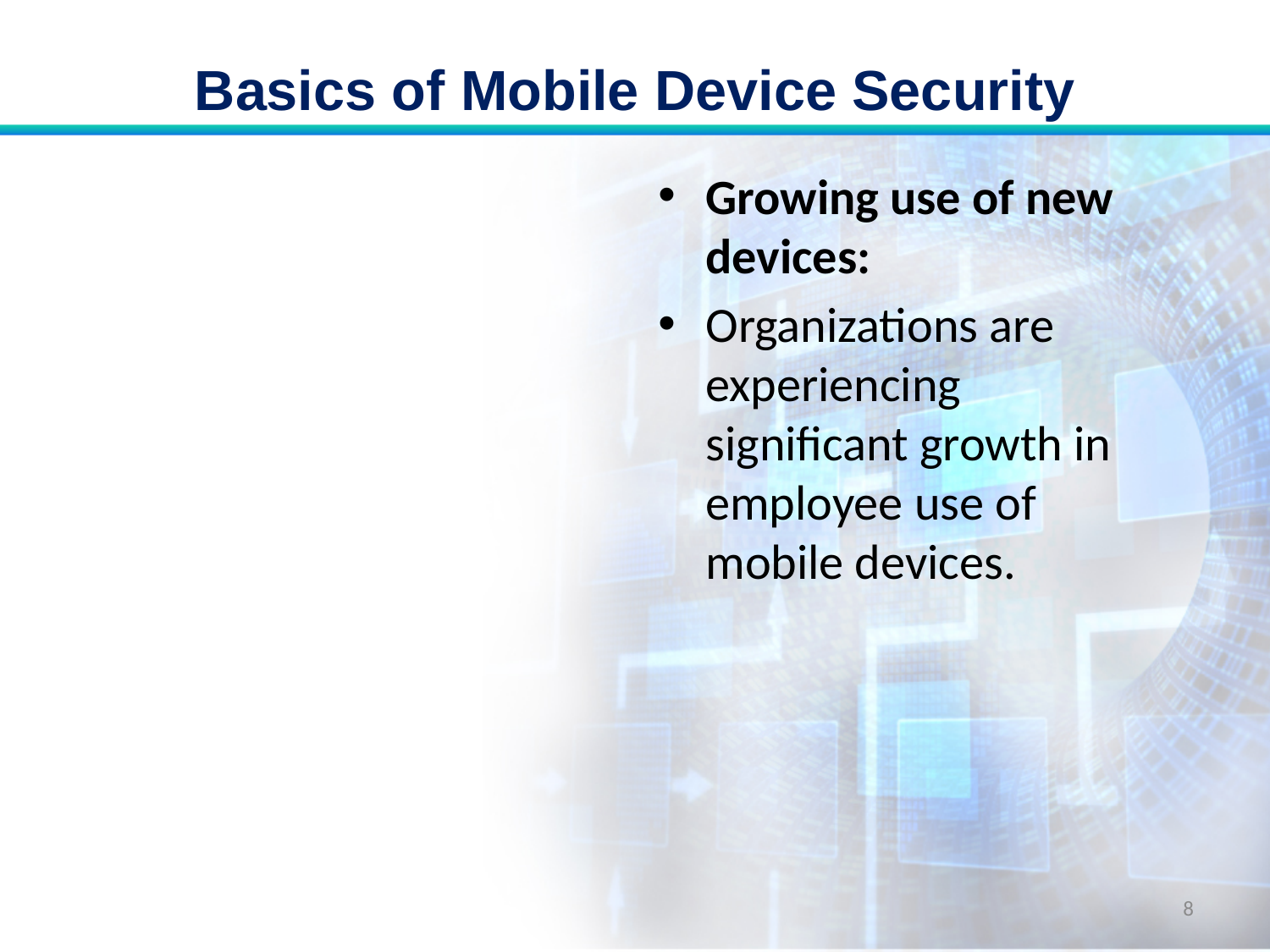

# Basics of Mobile Device Security
Growing use of new devices:
Organizations are experiencing significant growth in employee use of mobile devices.

8